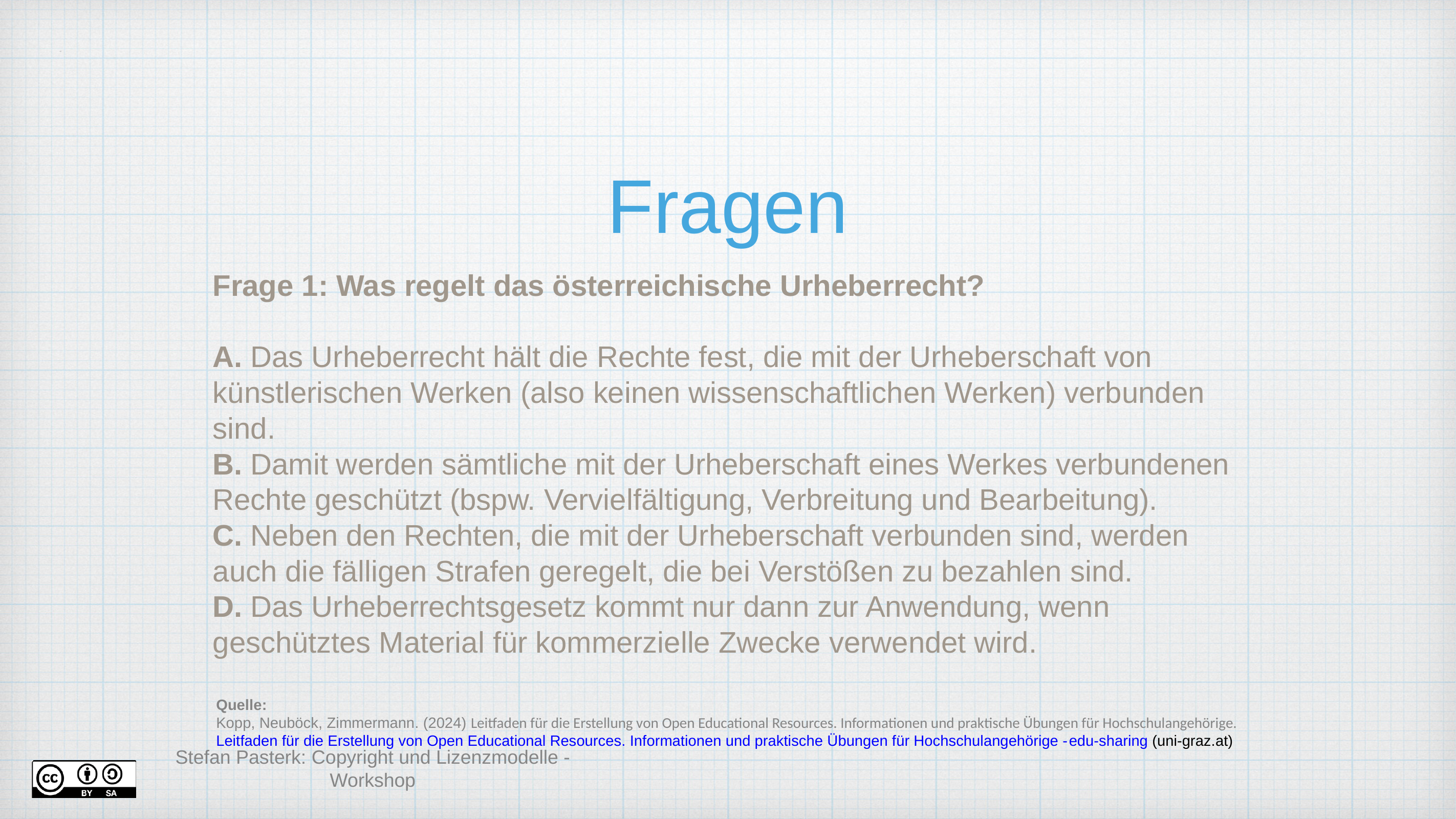

# Fragen
Frage 1: Was regelt das österreichische Urheberrecht?

A. Das Urheberrecht hält die Rechte fest, die mit der Urheberschaft von künstlerischen Werken (also keinen wissenschaftlichen Werken) verbunden sind.
B. Damit werden sämtliche mit der Urheberschaft eines Werkes verbundenen Rechte geschützt (bspw. Vervielfältigung, Verbreitung und Bearbeitung).
C. Neben den Rechten, die mit der Urheberschaft verbunden sind, werden auch die fälligen Strafen geregelt, die bei Verstößen zu bezahlen sind.
D. Das Urheberrechtsgesetz kommt nur dann zur Anwendung, wenn geschütztes Material für kommerzielle Zwecke verwendet wird.
Quelle:
Kopp, Neuböck, Zimmermann. (2024) Leitfaden für die Erstellung von Open Educational Resources. Informationen und praktische Übungen für Hochschulangehörige. Leitfaden für die Erstellung von Open Educational Resources. Informationen und praktische Übungen für Hochschulangehörige -edu-sharing (uni-graz.at)
Stefan Pasterk: Copyright und Lizenzmodelle - Workshop